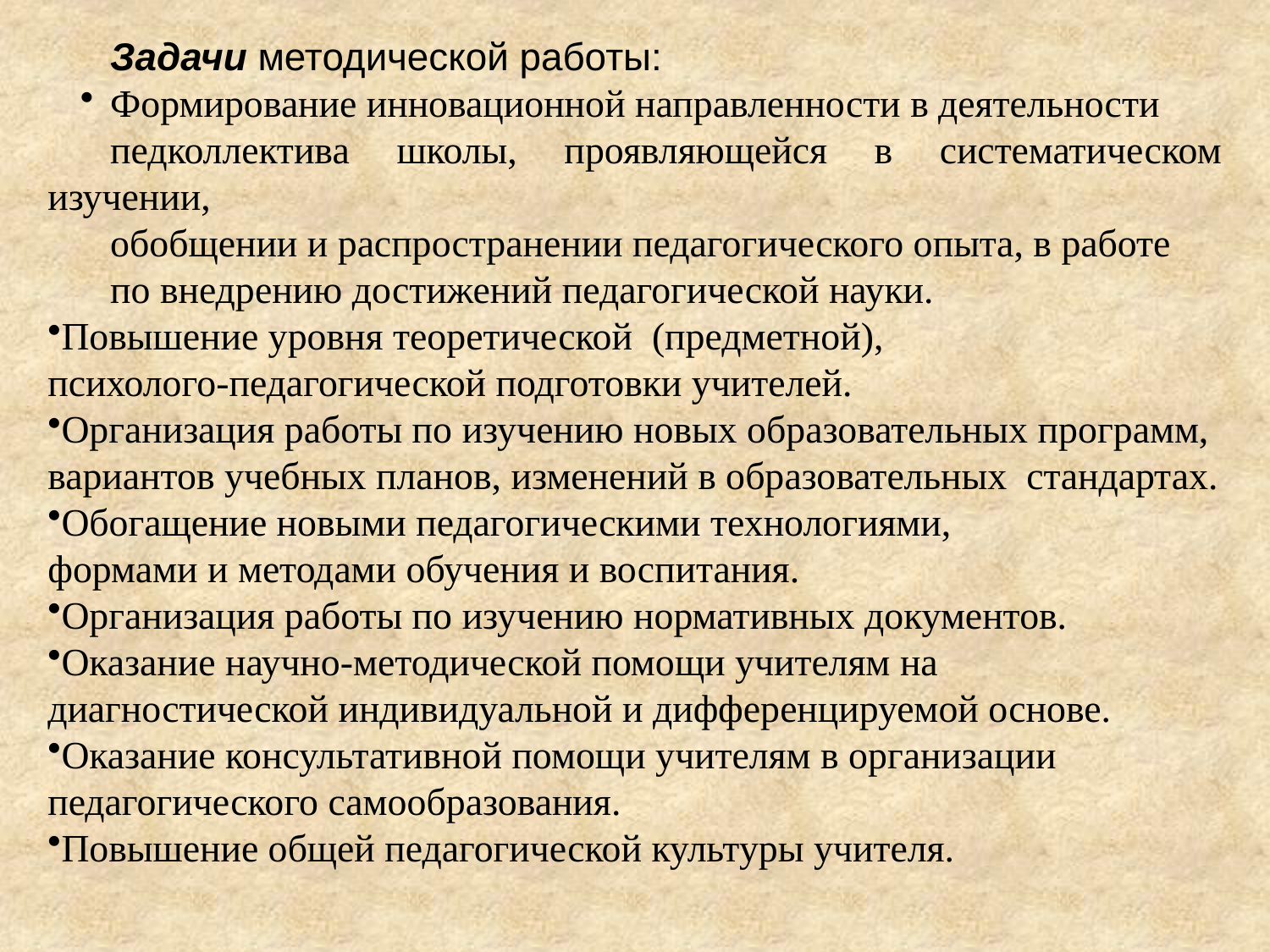

Задачи методической работы:
Формирование инновационной направленности в деятельности
педколлектива школы, проявляющейся в систематическом изучении,
обобщении и распространении педагогического опыта, в работе
по внедрению достижений педагогической науки.
Повышение уровня теоретической  (предметной),
психолого-педагогической подготовки учителей.
Организация работы по изучению новых образовательных программ,
вариантов учебных планов, изменений в образовательных  стандартах.
Обогащение новыми педагогическими технологиями,
формами и методами обучения и воспитания.
Организация работы по изучению нормативных документов.
Оказание научно-методической помощи учителям на
диагностической индивидуальной и дифференцируемой основе.
Оказание консультативной помощи учителям в организации
педагогического самообразования.
Повышение общей педагогической культуры учителя.